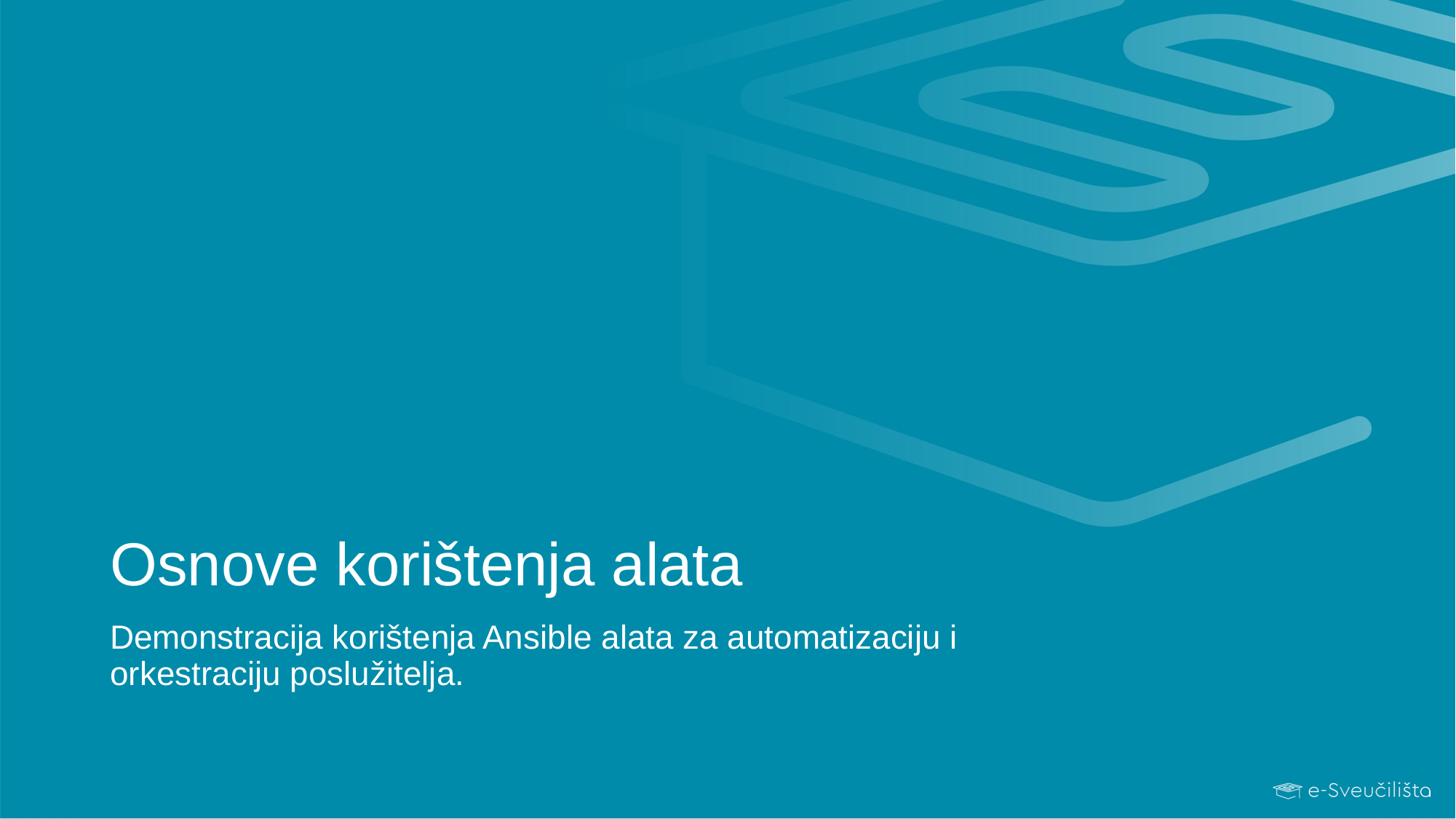

# Osnove korištenja alata
Demonstracija korištenja Ansible alata za automatizaciju i orkestraciju poslužitelja.